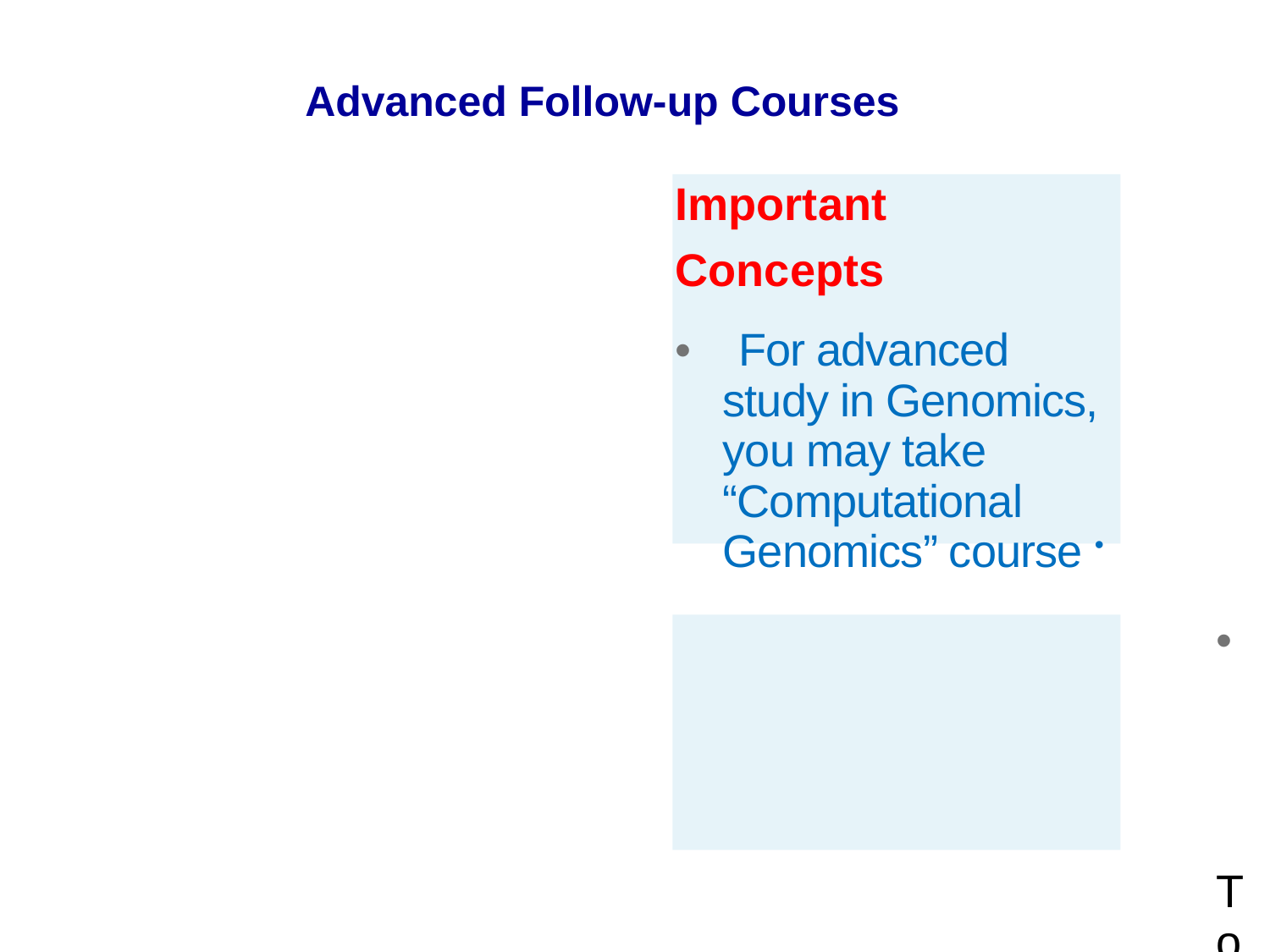

Advanced Follow-up Courses
Important
Concepts
•    For advanced study in Genomics, you may take “Computational Genomics” course •
•    Topics:
Genome Assembly, Gene Finding, Annotation, GWAS etc